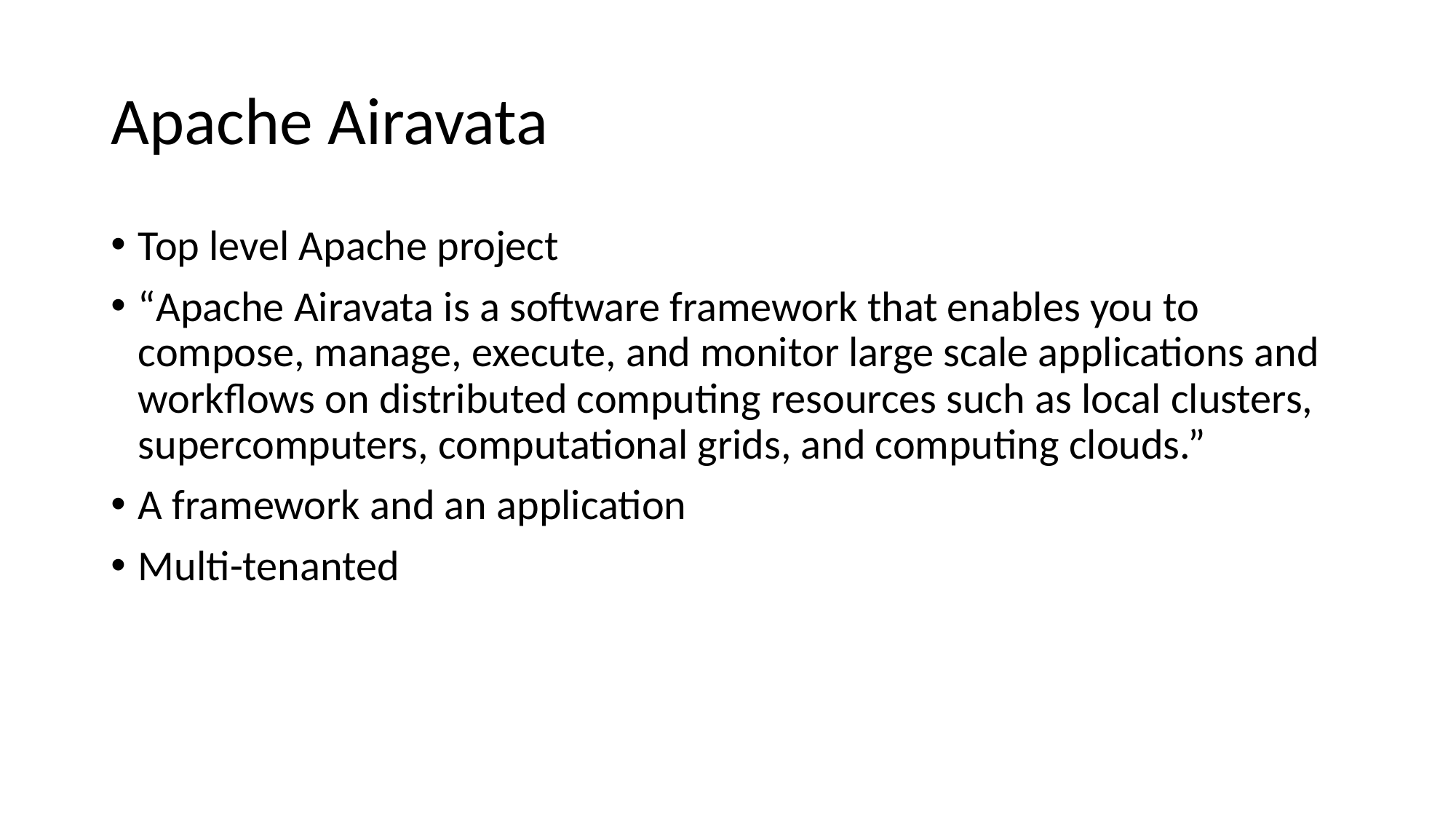

# Apache Airavata
Top level Apache project
“Apache Airavata is a software framework that enables you to compose, manage, execute, and monitor large scale applications and workflows on distributed computing resources such as local clusters, supercomputers, computational grids, and computing clouds.”
A framework and an application
Multi-tenanted